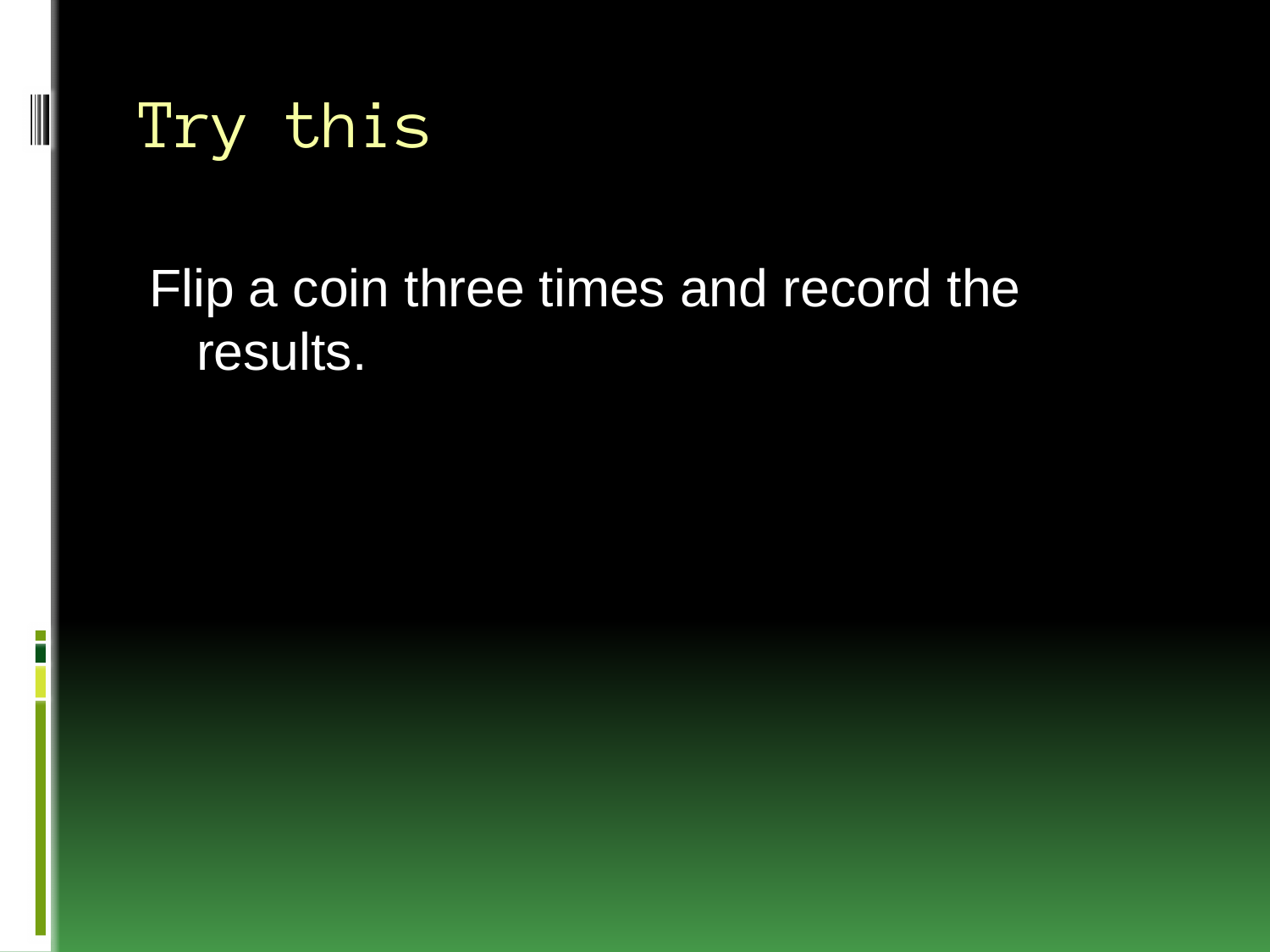

# Try this
Flip a coin three times and record the results.